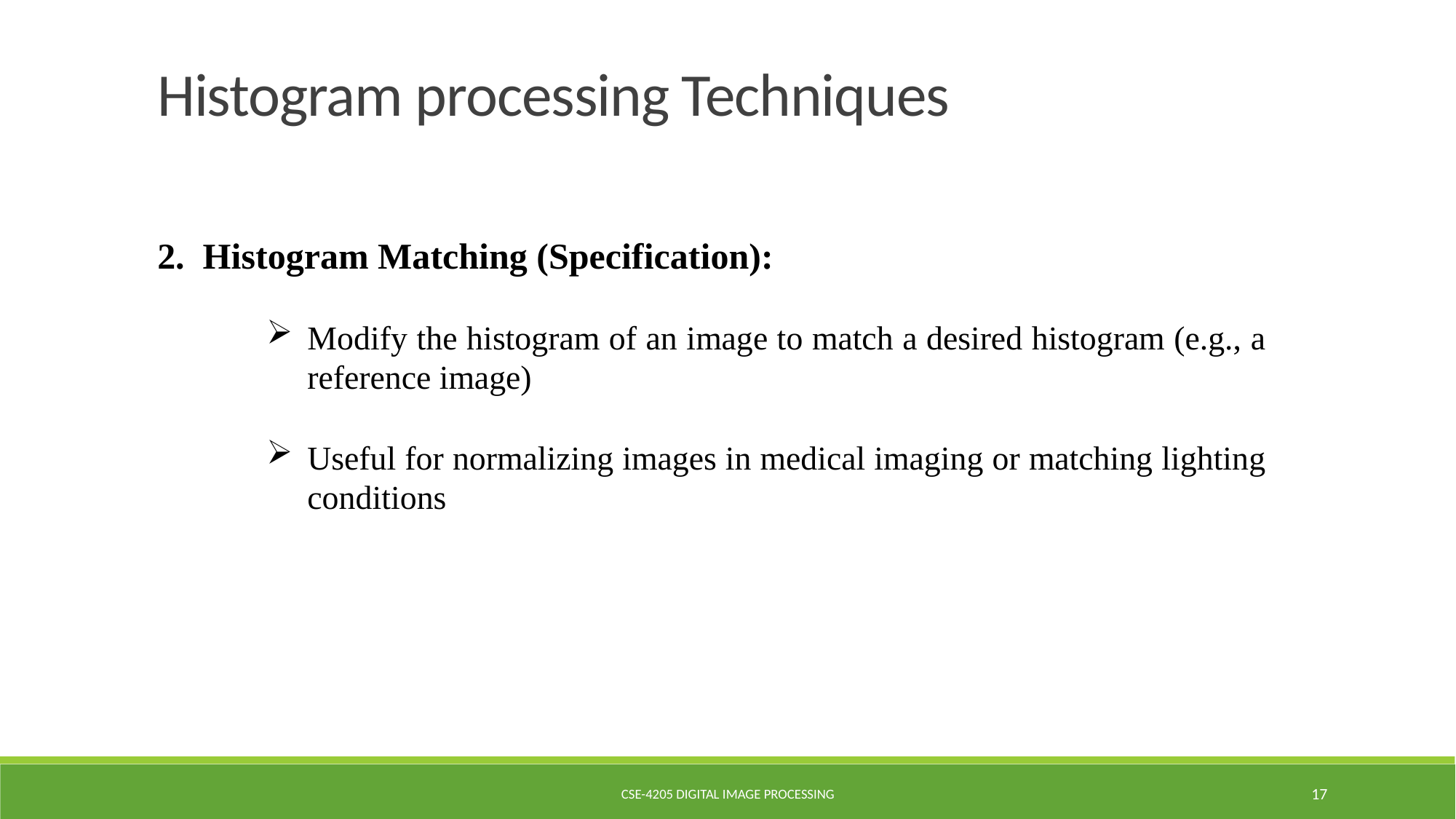

Histogram processing Techniques

2.  Histogram Matching (Specification):

Modify the histogram of an image to match a desired histogram (e.g., a reference image)

Useful for normalizing images in medical imaging or matching lighting conditions
CSE-4205 Digital Image Processing
17